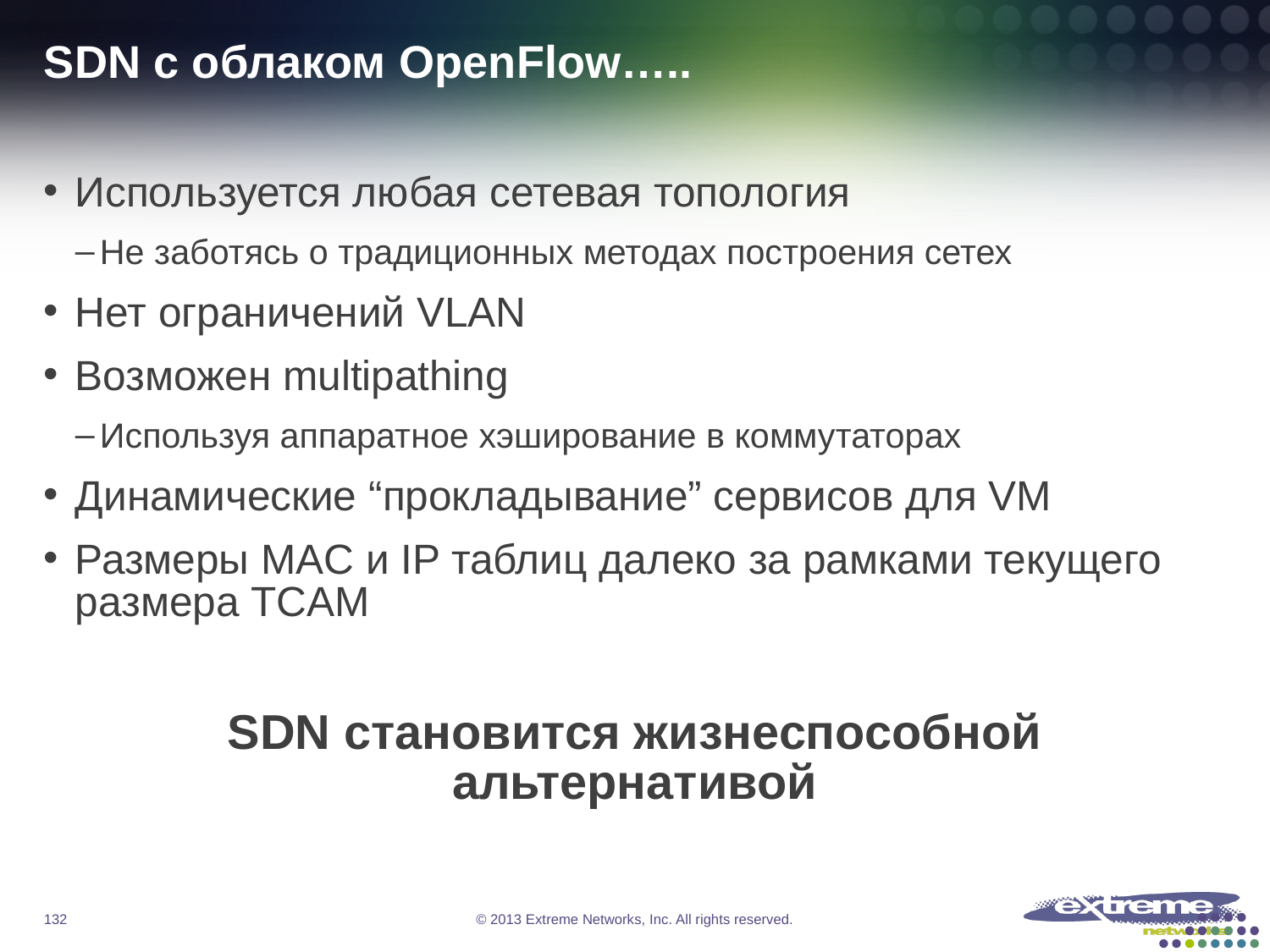

# SDN с облаком OpenFlow…..
Используется любая сетевая топология
Не заботясь о традиционных методах построения сетех
Нет ограничений VLAN
Возможен multipathing
Используя аппаратное хэширование в коммутаторах
Динамические “прокладывание” сервисов для VM
Размеры MAC и IP таблиц далеко за рамками текущего размера TCAM

SDN становится жизнеспособной альтернативой
132